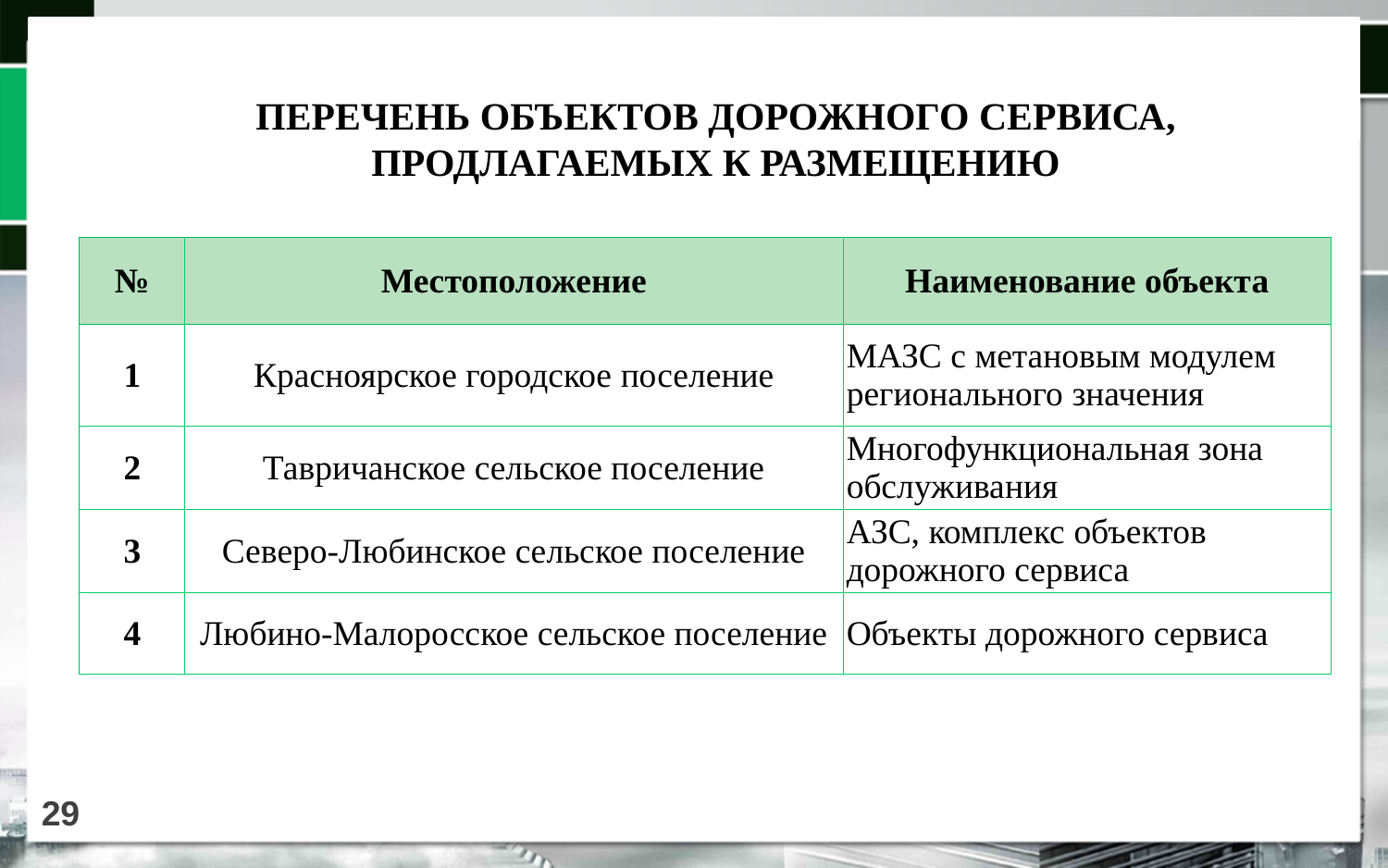

ПЕРЕЧЕНЬ ОБЪЕКТОВ ДОРОЖНОГО СЕРВИСА, ПРОДЛАГАЕМЫХ К РАЗМЕЩЕНИЮ
| № | Местоположение | Наименование объекта |
| --- | --- | --- |
| 1 | Красноярское городское поселение | МАЗС с метановым модулем регионального значения |
| 2 | Тавричанское сельское поселение | Многофункциональная зона обслуживания |
| 3 | Северо-Любинское сельское поселение | АЗС, комплекс объектов дорожного сервиса |
| 4 | Любино-Малоросское сельское поселение | Объекты дорожного сервиса |
29